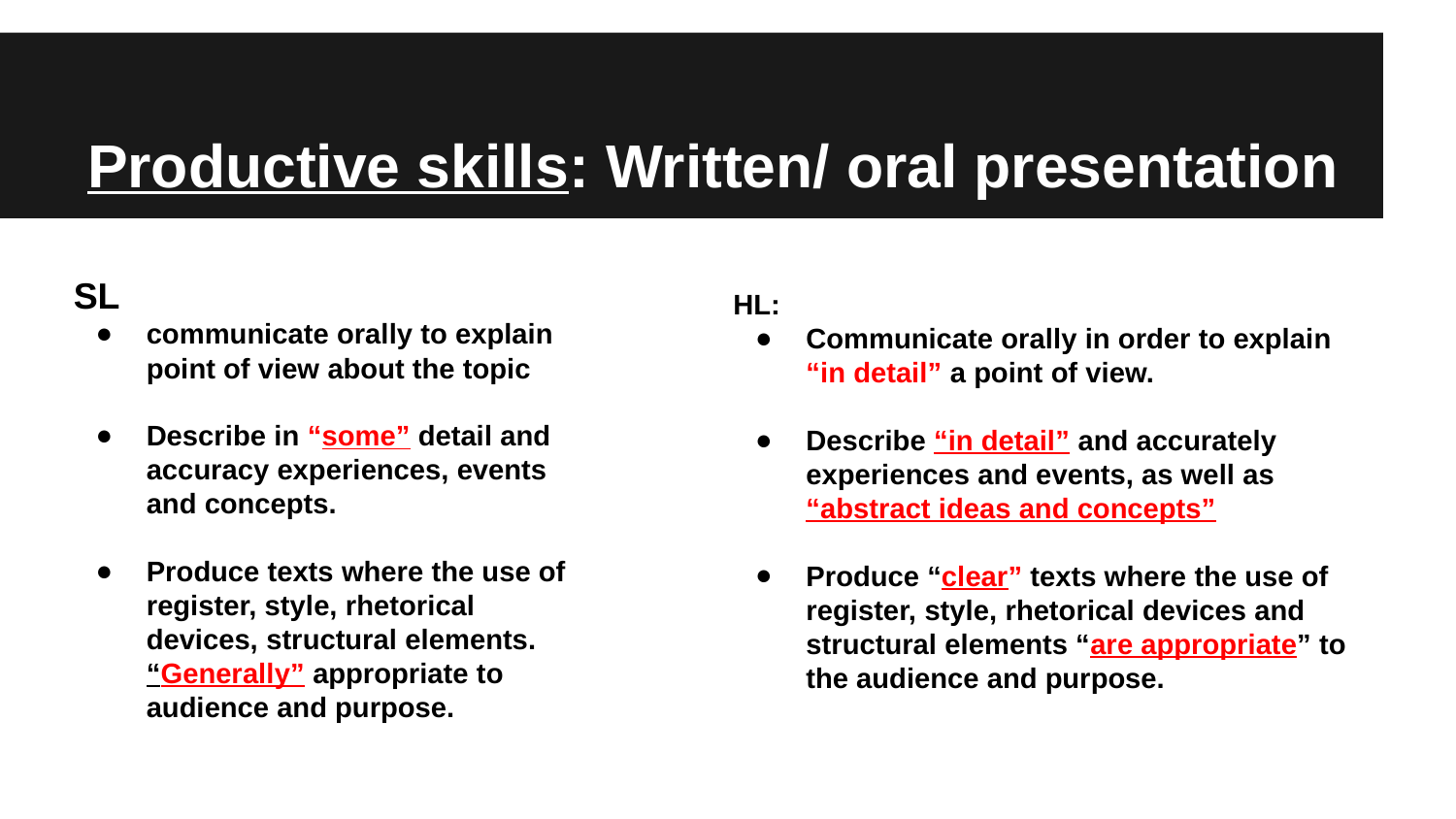

# Productive skills: Written/ oral presentation

SL
communicate orally to explain point of view about the topic

Describe in “some” detail and accuracy experiences, events and concepts.

Produce texts where the use of register, style, rhetorical devices, structural elements. “Generally” appropriate to audience and purpose.
HL:
Communicate orally in order to explain “in detail” a point of view.

Describe “in detail” and accurately experiences and events, as well as “abstract ideas and concepts”

Produce “clear” texts where the use of register, style, rhetorical devices and structural elements “are appropriate” to the audience and purpose.